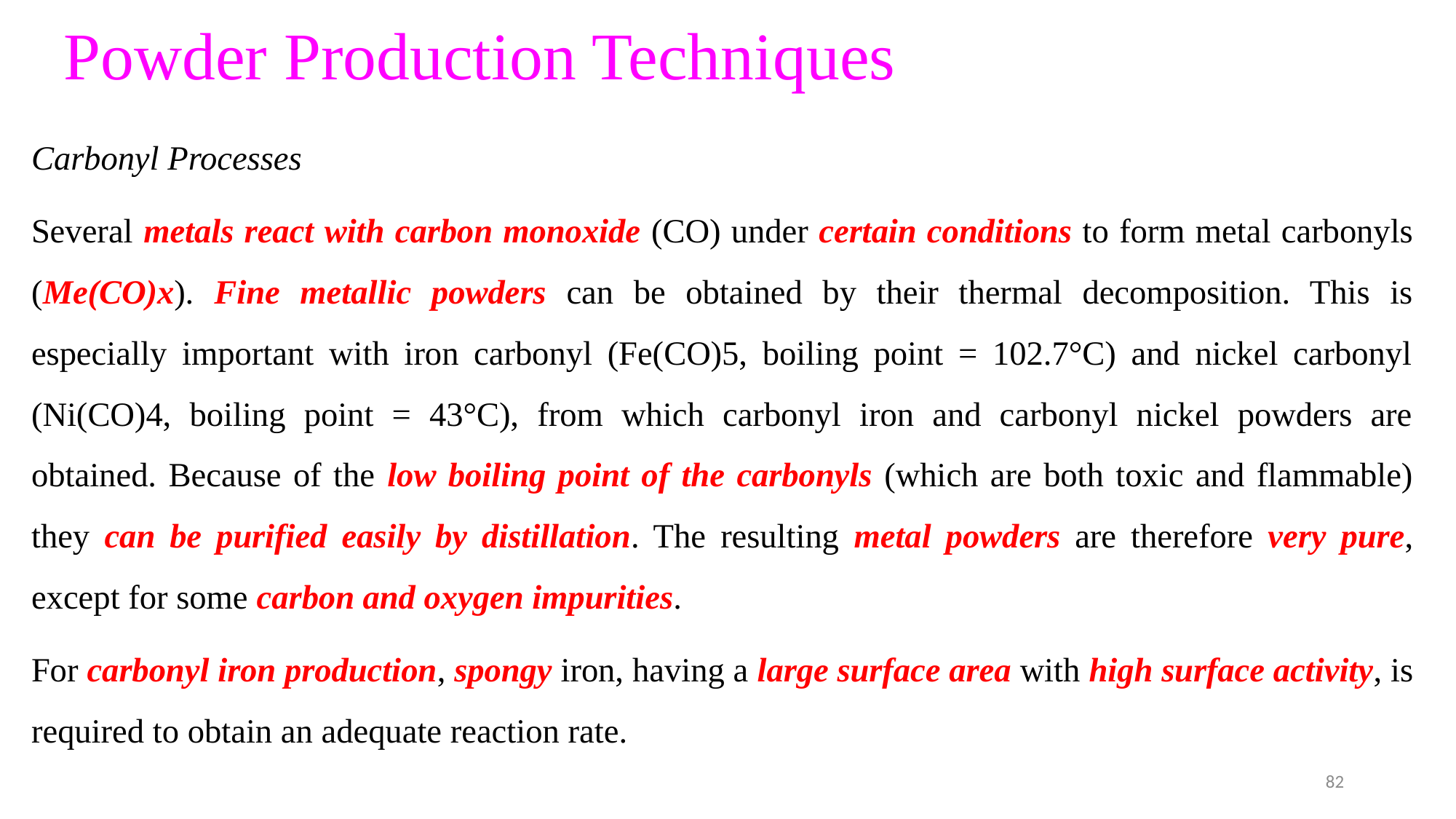

# Powder Production Techniques
Carbonyl Processes
Several metals react with carbon monoxide (CO) under certain conditions to form metal carbonyls (Me(CO)x). Fine metallic powders can be obtained by their thermal decomposition. This is especially important with iron carbonyl (Fe(CO)5, boiling point = 102.7°C) and nickel carbonyl (Ni(CO)4, boiling point = 43°C), from which carbonyl iron and carbonyl nickel powders are obtained. Because of the low boiling point of the carbonyls (which are both toxic and flammable) they can be purified easily by distillation. The resulting metal powders are therefore very pure, except for some carbon and oxygen impurities.
For carbonyl iron production, spongy iron, having a large surface area with high surface activity, is required to obtain an adequate reaction rate.
82